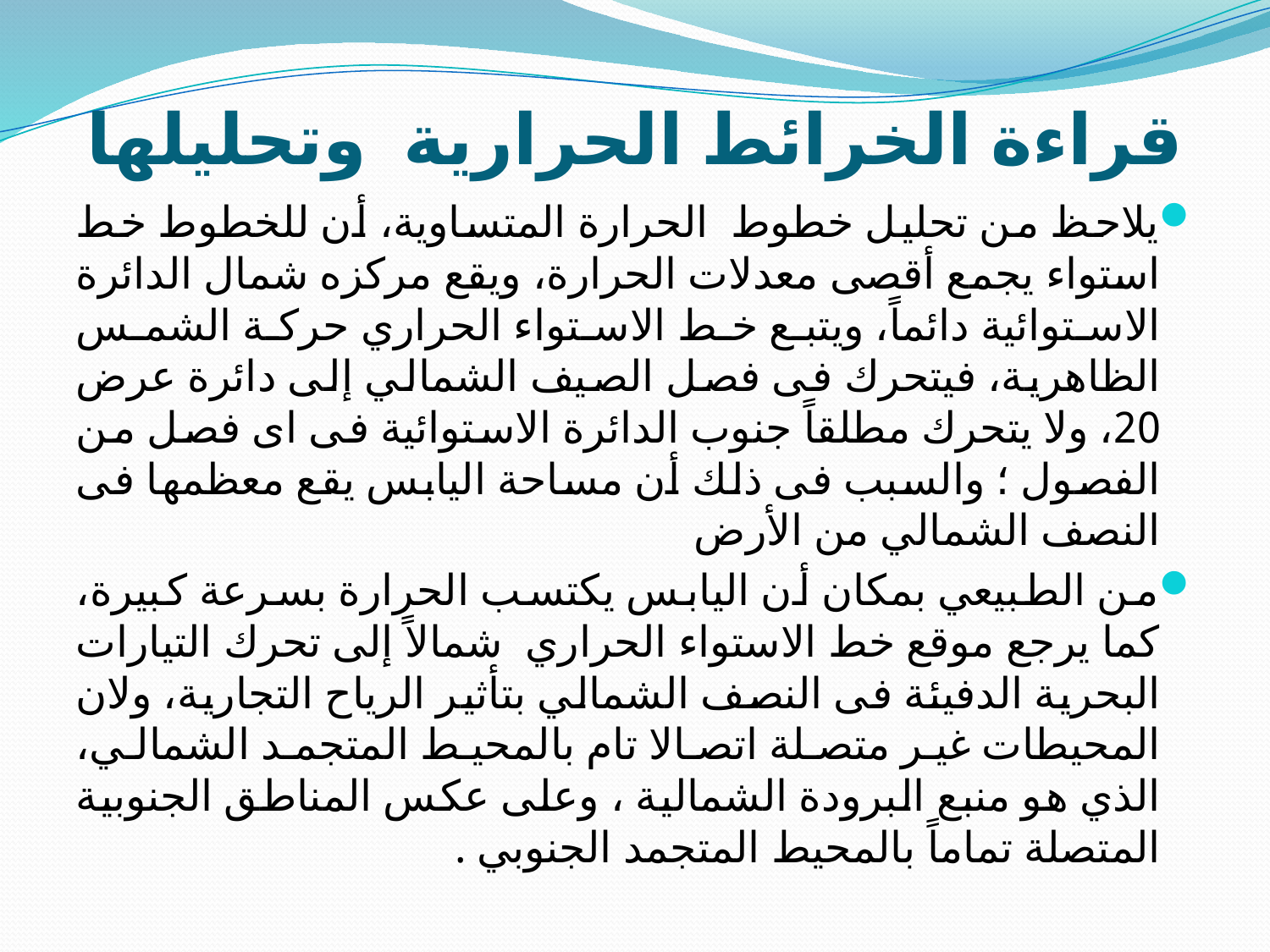

# قراءة الخرائط الحرارية  وتحليلها
يلاحظ من تحليل خطوط  الحرارة المتساوية، أن للخطوط خط استواء يجمع أقصى معدلات الحرارة، ويقع مركزه شمال الدائرة الاستوائية دائماً، ويتبع خط الاستواء الحراري حركة الشمس الظاهرية، فيتحرك فى فصل الصيف الشمالي إلى دائرة عرض 20، ولا يتحرك مطلقاً جنوب الدائرة الاستوائية فى اى فصل من الفصول ؛ والسبب فى ذلك أن مساحة اليابس يقع معظمها فى النصف الشمالي من الأرض
من الطبيعي بمكان أن اليابس يكتسب الحرارة بسرعة كبيرة، كما يرجع موقع خط الاستواء الحراري  شمالاً إلى تحرك التيارات البحرية الدفيئة فى النصف الشمالي بتأثير الرياح التجارية، ولان المحيطات غير متصلة اتصالا تام بالمحيط المتجمد الشمالي، الذي هو منبع البرودة الشمالية ، وعلى عكس المناطق الجنوبية المتصلة تماماً بالمحيط المتجمد الجنوبي .